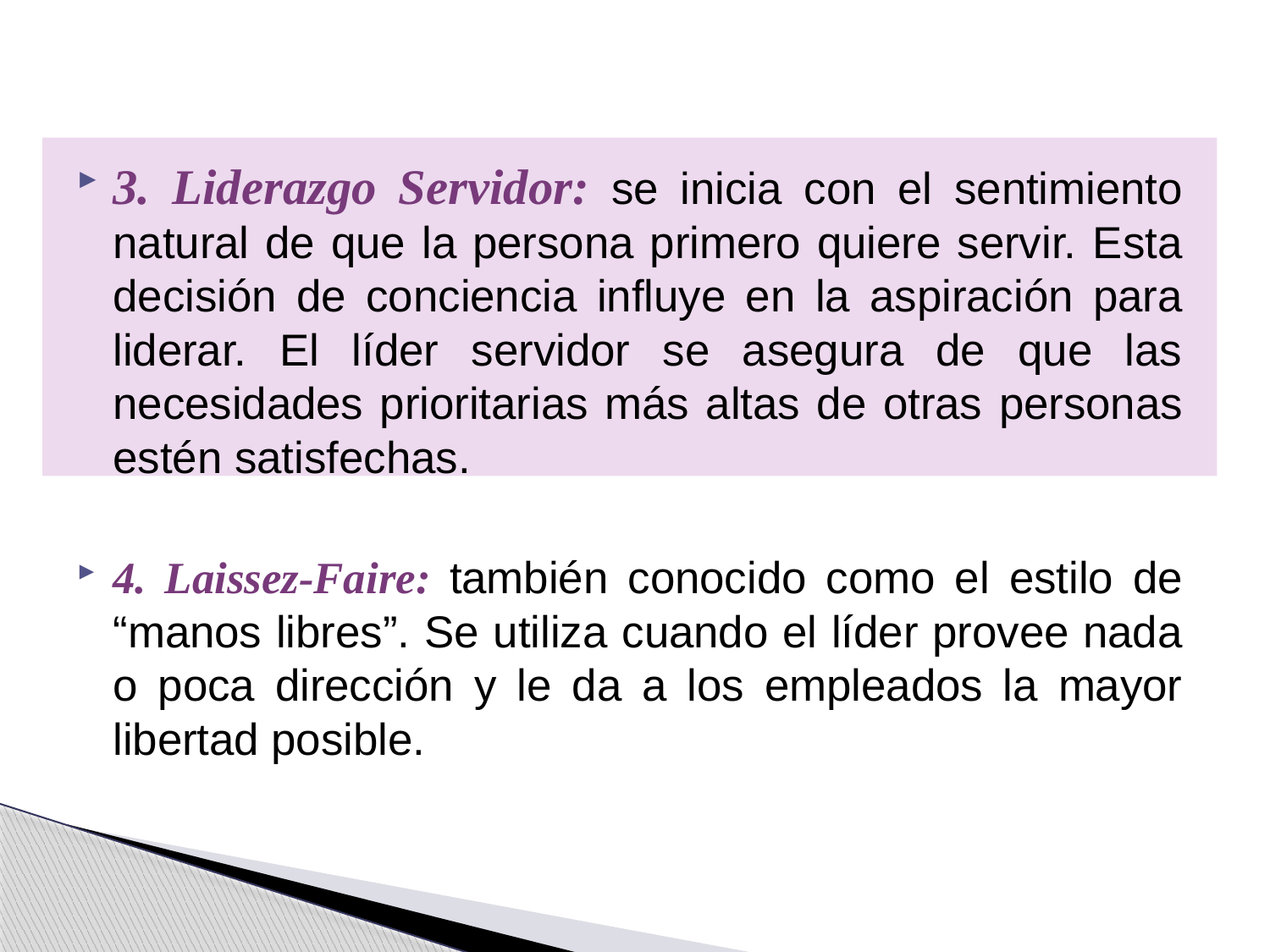

3. Liderazgo Servidor: se inicia con el sentimiento natural de que la persona primero quiere servir. Esta decisión de conciencia influye en la aspiración para liderar. El líder servidor se asegura de que las necesidades prioritarias más altas de otras personas estén satisfechas.

4. Laissez-Faire: también conocido como el estilo de “manos libres”. Se utiliza cuando el líder provee nada o poca dirección y le da a los empleados la mayor libertad posible.